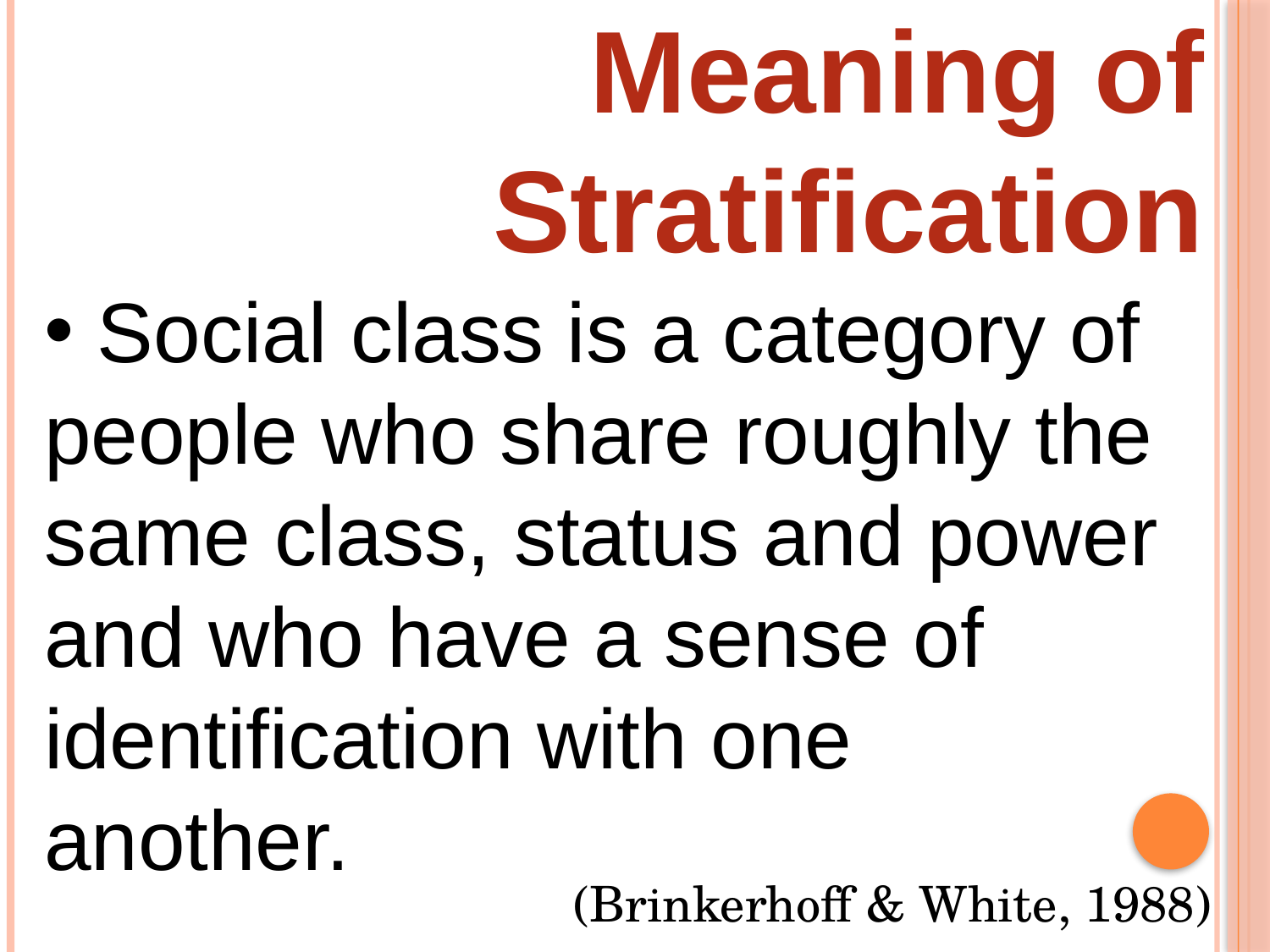

Meaning of Stratification
 Social class is a category of people who share roughly the same class, status and power and who have a sense of identification with one another.
(Brinkerhoff & White, 1988)